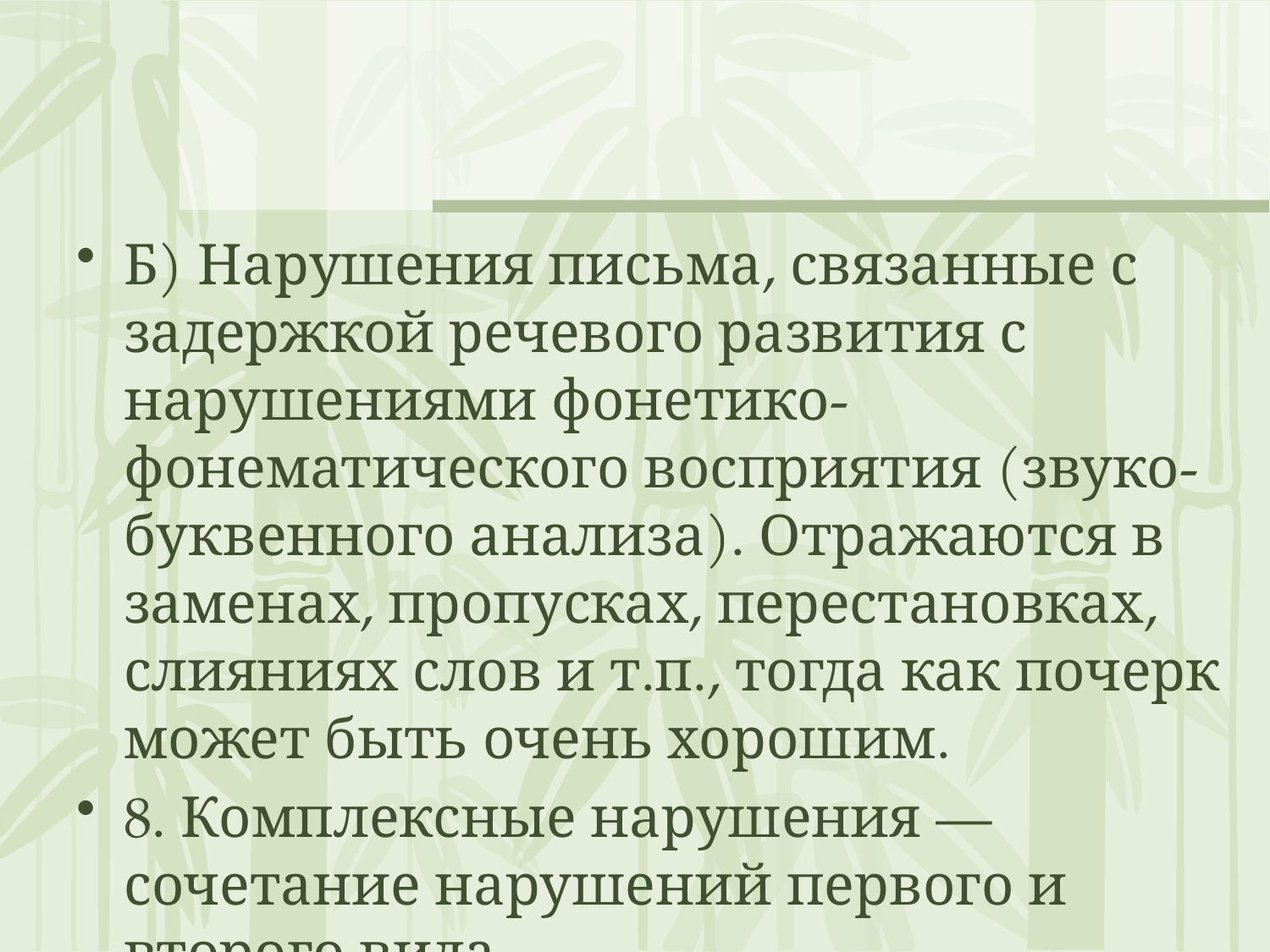

#
Б) Нарушения письма, связанные с задержкой речевого развития с нарушениями фонетико-фонематического восприятия (звуко-буквенного анализа). Отражаются в заменах, пропусках, перестановках, слияниях слов и т.п., тогда как почерк может быть очень хорошим.
8. Комплексные нарушения — сочетание нарушений первого и второго вида.